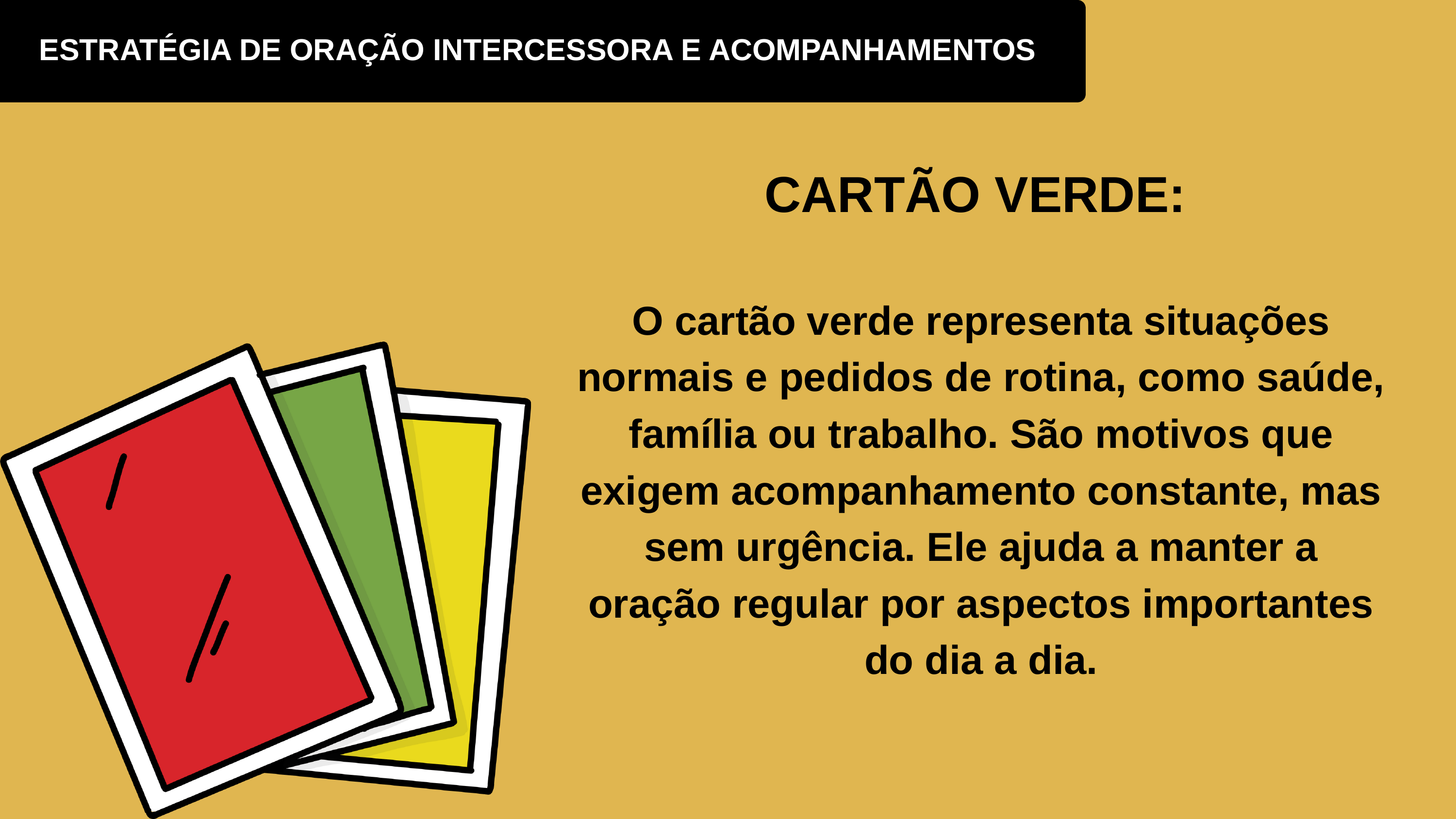

ESTRATÉGIA DE ORAÇÃO INTERCESSORA E ACOMPANHAMENTOS
CARTÃO VERDE:
O cartão verde representa situações normais e pedidos de rotina, como saúde, família ou trabalho. São motivos que exigem acompanhamento constante, mas sem urgência. Ele ajuda a manter a oração regular por aspectos importantes do dia a dia.